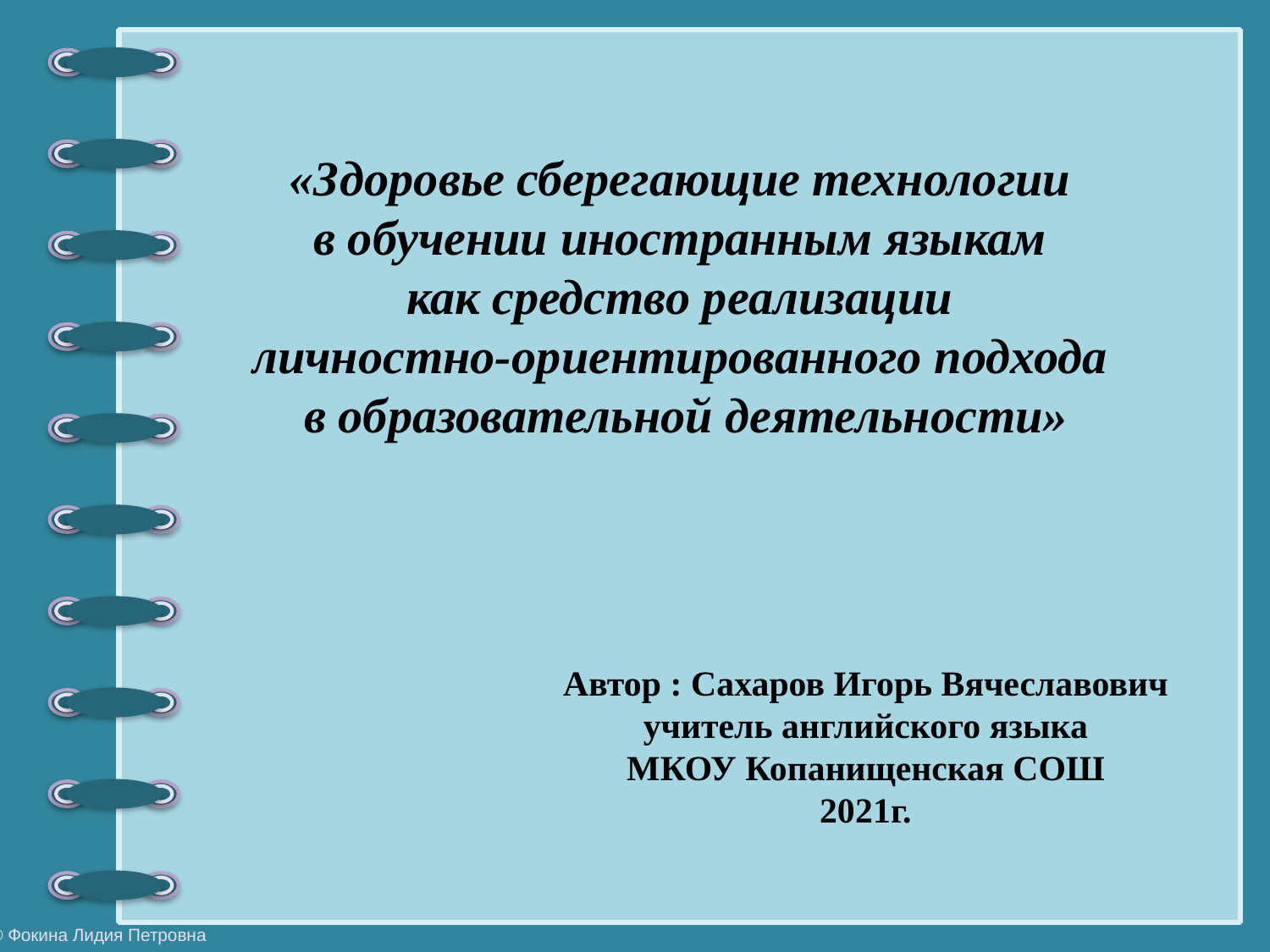

«Здоровье сберегающие технологии
в обучении иностранным языкам
как средство реализации
личностно-ориентированного подхода
в образовательной деятельности»

Автор : Сахаров Игорь Вячеславович
учитель английского языка
МКОУ Копанищенская СОШ
2021г.